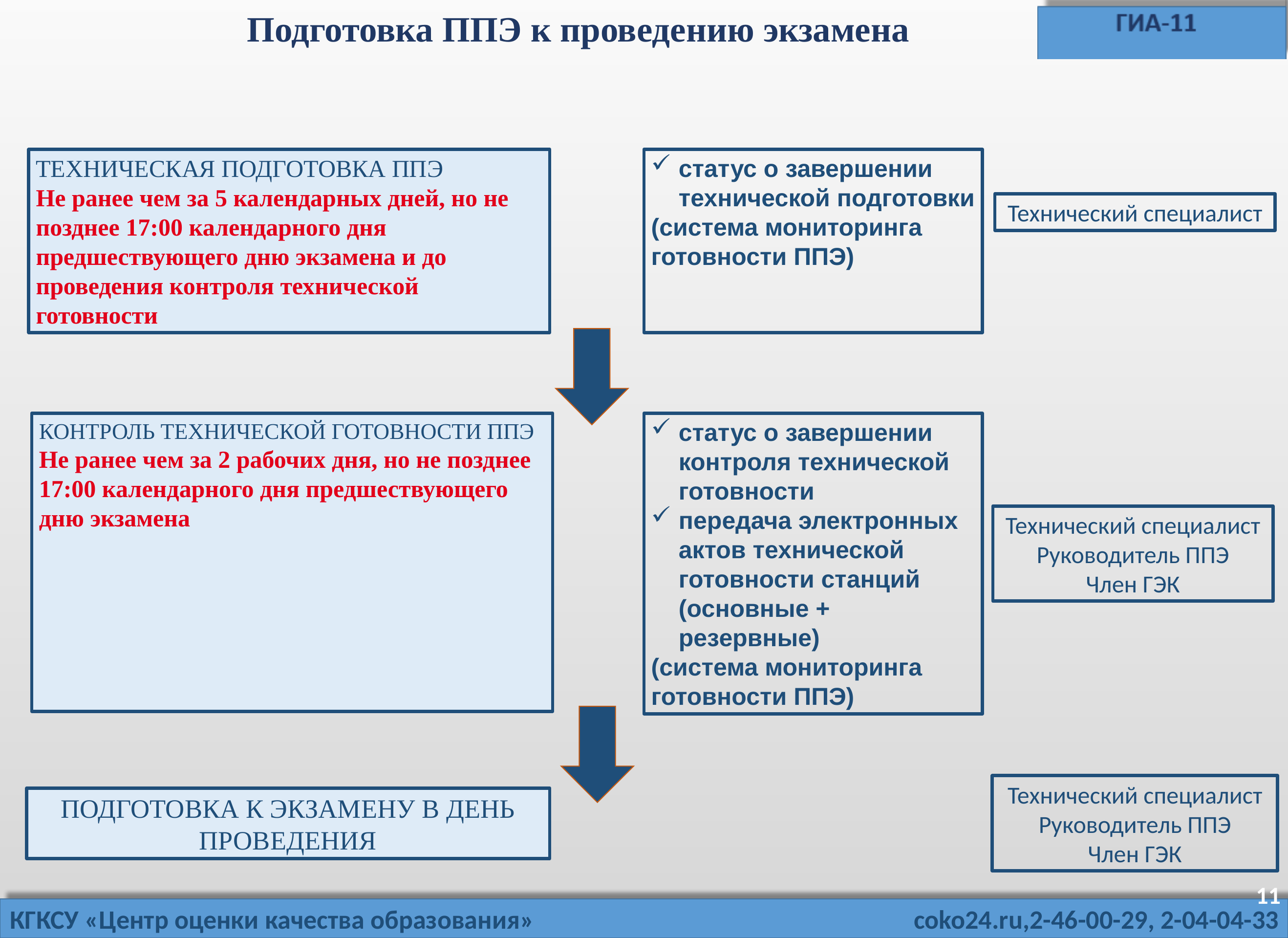

Подготовка ППЭ к проведению экзамена
ТЕХНИЧЕСКАЯ ПОДГОТОВКА ППЭ
Не ранее чем за 5 календарных дней, но не позднее 17:00 календарного дня предшествующего дню экзамена и до проведения контроля технической готовности
статус о завершении технической подготовки
(система мониторинга готовности ППЭ)

Технический специалист

КОНТРОЛЬ ТЕХНИЧЕСКОЙ ГОТОВНОСТИ ППЭ
Не ранее чем за 2 рабочих дня, но не позднее 17:00 календарного дня предшествующего дню экзамена

статус о завершении контроля технической готовности
передача электронных актов технической готовности станций (основные + резервные)
(система мониторинга готовности ППЭ)
Технический специалист
Руководитель ППЭ
Член ГЭК

Технический специалист
Руководитель ППЭ
Член ГЭК
ПОДГОТОВКА К ЭКЗАМЕНУ В ДЕНЬ ПРОВЕДЕНИЯ
11